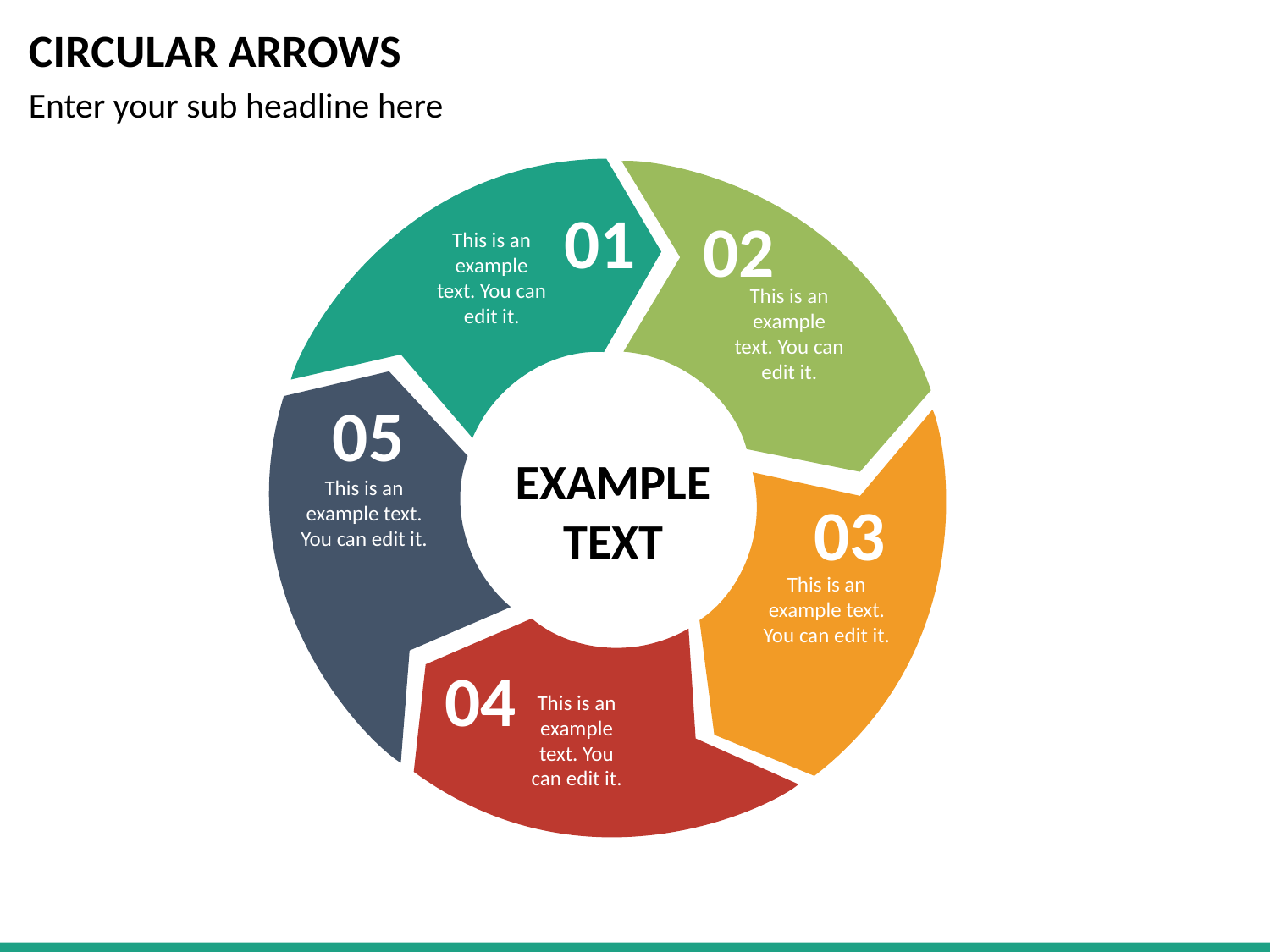

# CIRCULAR ARROWS
Enter your sub headline here

01
02
This is an example text. You can edit it.
This is an example text. You can edit it.
05
EXAMPLE
TEXT
This is an example text. You can edit it.
03
This is an example text. You can edit it.
04
This is an example text. You can edit it.